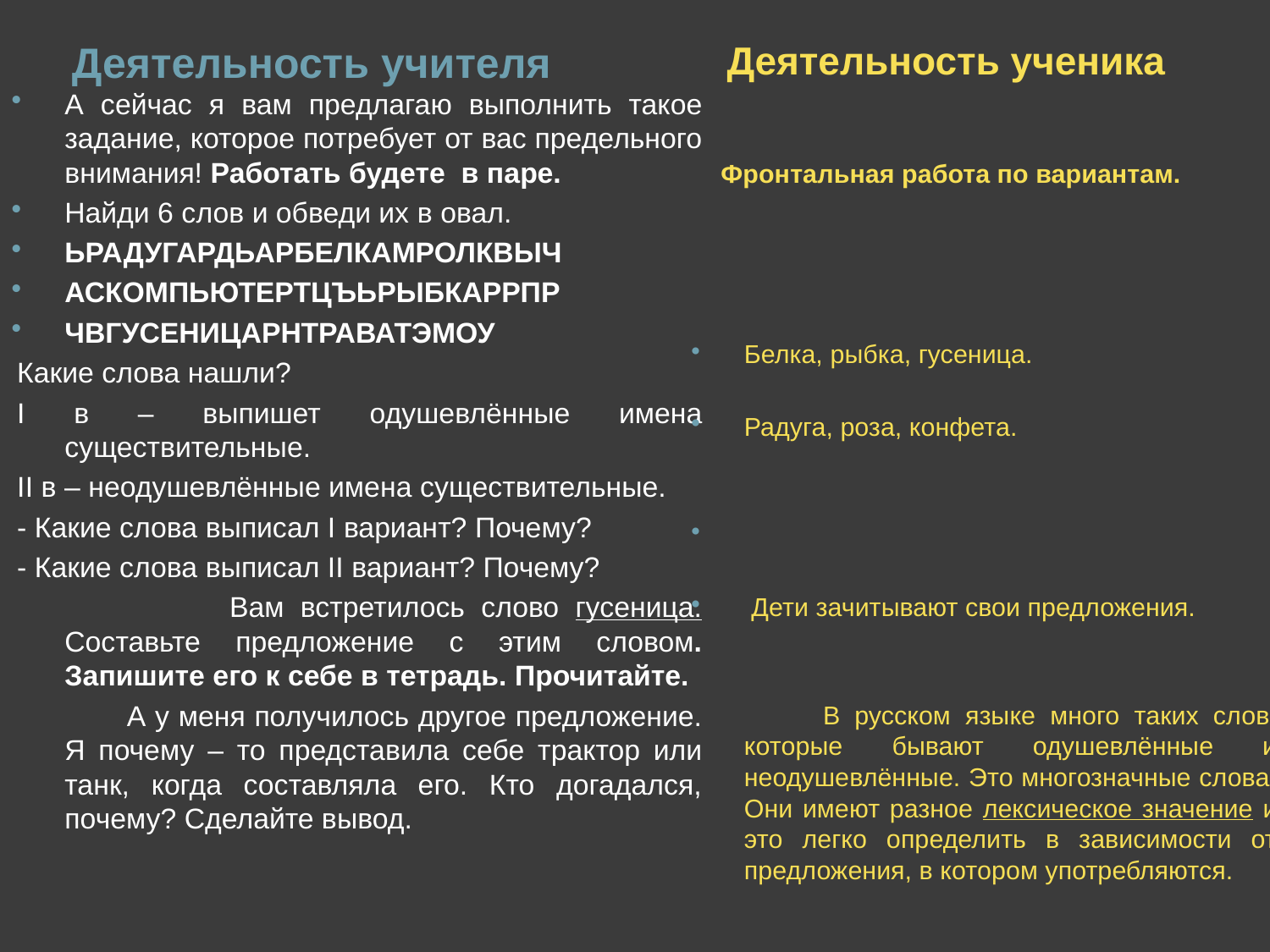

#
Деятельность учителя
Деятельность ученика
А сейчас я вам предлагаю выполнить такое задание, которое потребует от вас предельного внимания! Работать будете  в паре.
Найди 6 слов и обведи их в овал.
ЬРАДУГАРДЬАРБЕЛКАМРОЛКВЫЧ
АСКОМПЬЮТЕРТЦЪЬРЫБКАРРПР
ЧВГУСЕНИЦАРНТРАВАТЭМОУ
Какие слова нашли?
I в – выпишет одушевлённые имена существительные.
II в – неодушевлённые имена существительные.
- Какие слова выписал I вариант? Почему?
- Какие слова выписал II вариант? Почему?
             Вам встретилось слово гусеница. Составьте предложение с этим словом. Запишите его к себе в тетрадь. Прочитайте.
            А у меня получилось другое предложение. Я почему – то представила себе трактор или танк, когда составляла его. Кто догадался, почему? Сделайте вывод.

    Фронтальная работа по вариантам.

Белка, рыбка, гусеница.

Радуга, роза, конфета.

 Дети зачитывают свои предложения.

         В русском языке много таких слов, которые бывают одушевлённые и неодушевлённые. Это многозначные слова. Они имеют разное лексическое значение и это легко определить в зависимости от предложения, в котором употребляются.